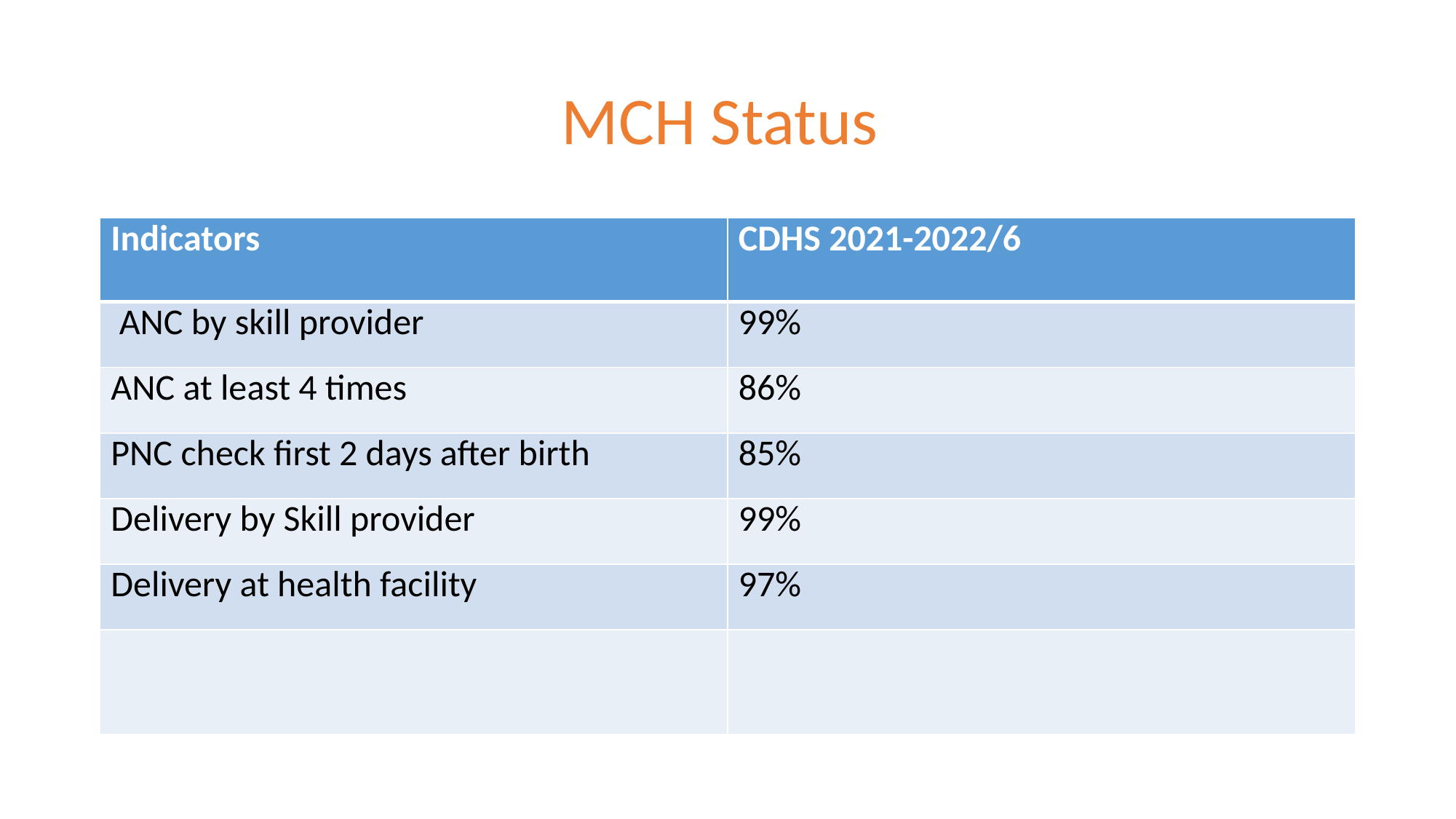

# MCH Status
| Indicators | CDHS 2021-2022/6 |
| --- | --- |
| ANC by skill provider | 99% |
| ANC at least 4 times | 86% |
| PNC check first 2 days after birth | 85% |
| Delivery by Skill provider | 99% |
| Delivery at health facility | 97% |
|  |  |